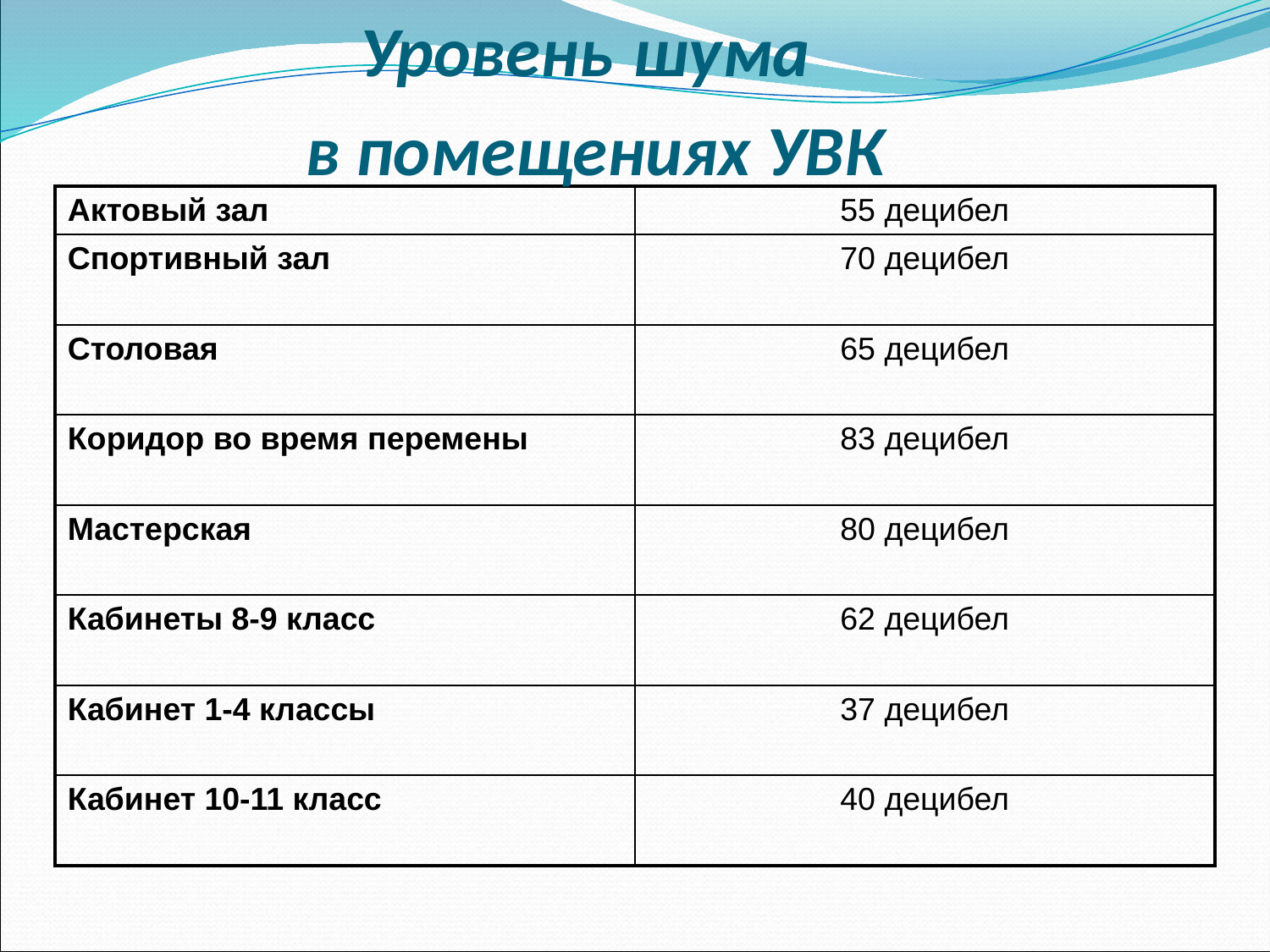

Уровень шума
в помещениях УВК
| Актовый зал | 55 децибел |
| --- | --- |
| Спортивный зал | 70 децибел |
| Столовая | 65 децибел |
| Коридор во время перемены | 83 децибел |
| Мастерская | 80 децибел |
| Кабинеты 8-9 класс | 62 децибел |
| Кабинет 1-4 классы | 37 децибел |
| Кабинет 10-11 класс | 40 децибел |